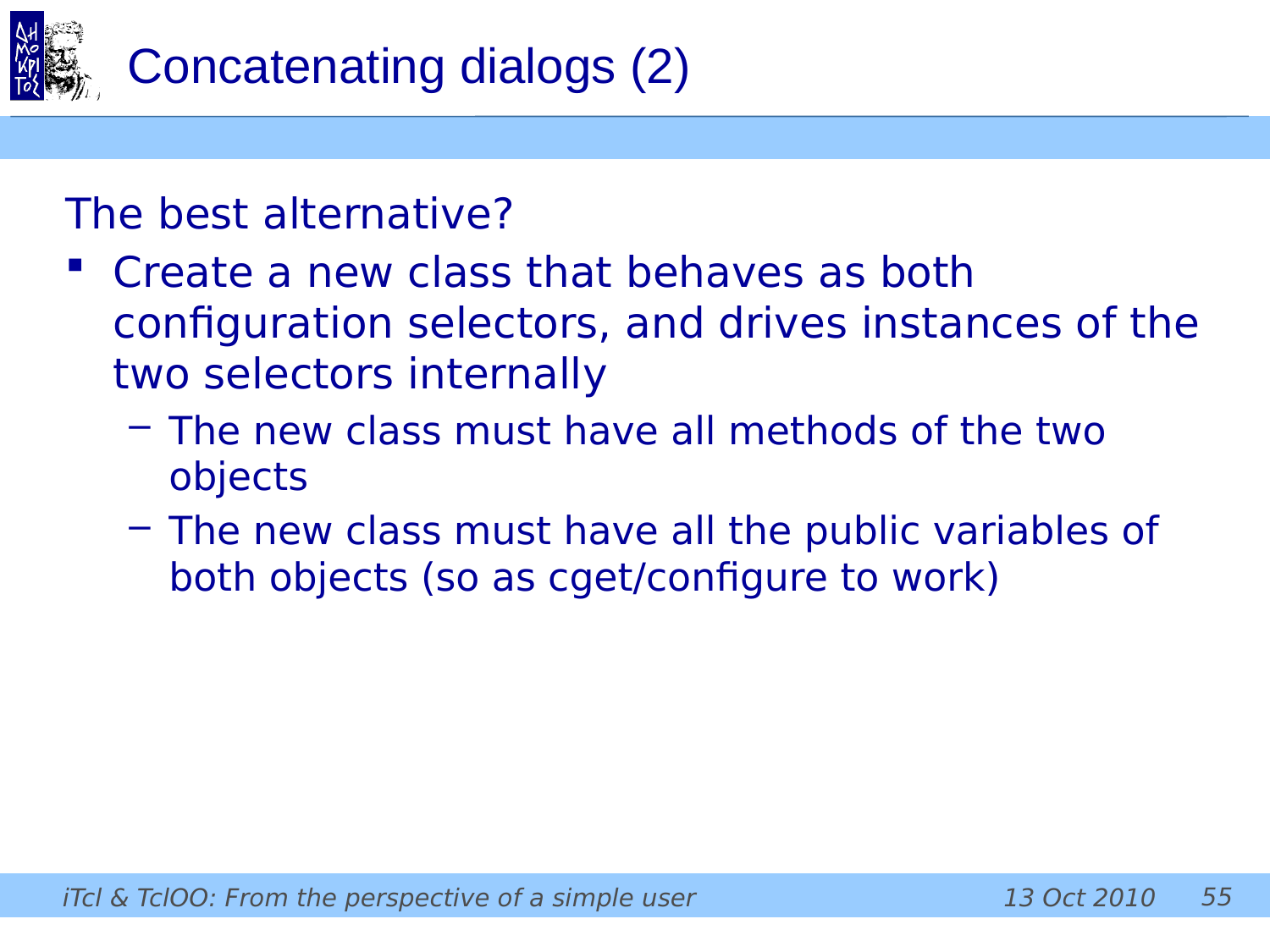

# Concatenating dialogs (2)
The best alternative?
Create a new class that behaves as both configuration selectors, and drives instances of the two selectors internally
The new class must have all methods of the two objects
The new class must have all the public variables of both objects (so as cget/configure to work)
55
iTcl & TclOO: From the perspective of a simple user
13 Oct 2010